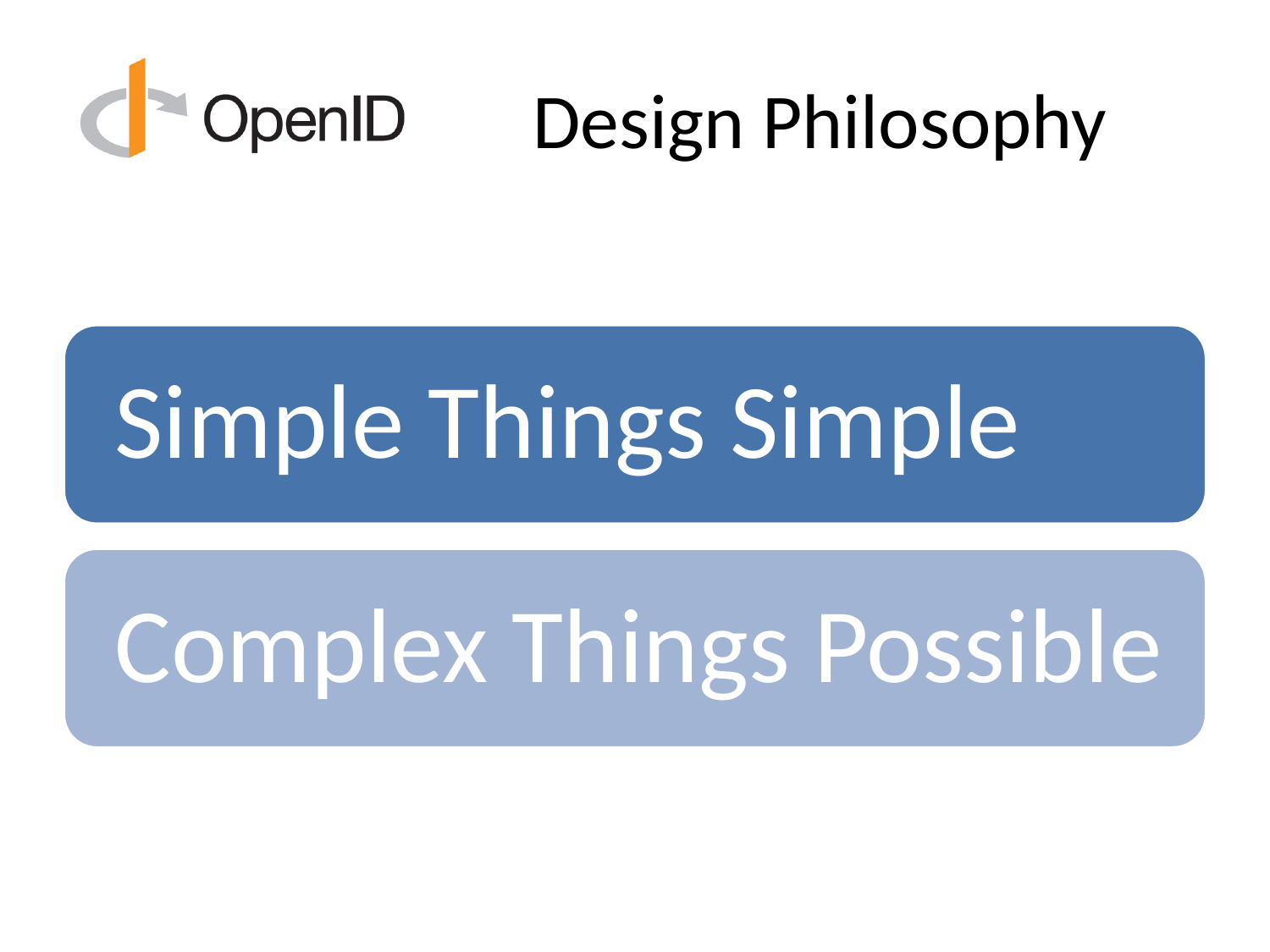

# Design Philosophy
Simple Things Simple
Complex Things Possible